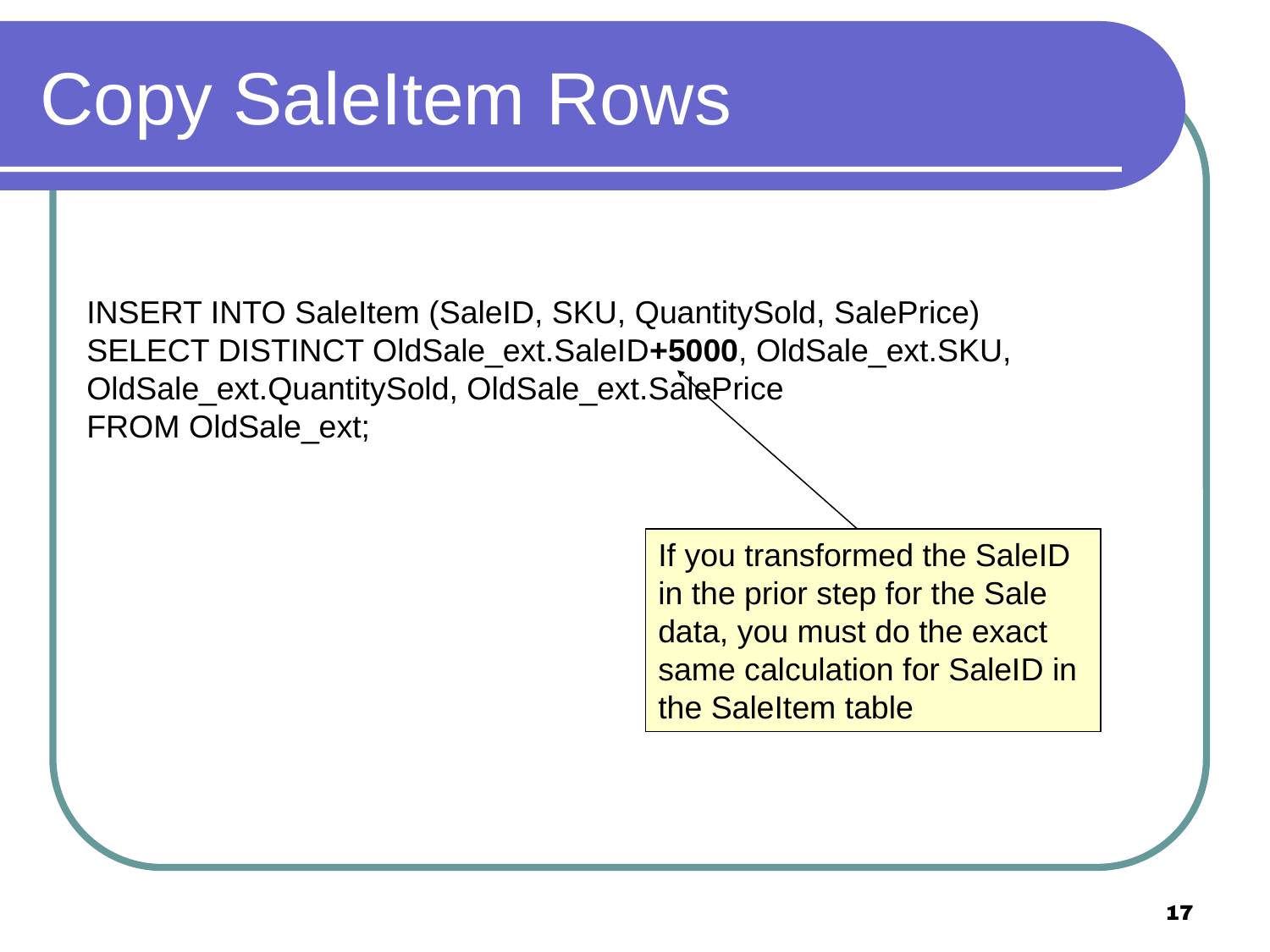

# Copy SaleItem Rows
INSERT INTO SaleItem (SaleID, SKU, QuantitySold, SalePrice)
SELECT DISTINCT OldSale_ext.SaleID+5000, OldSale_ext.SKU, OldSale_ext.QuantitySold, OldSale_ext.SalePrice
FROM OldSale_ext;

If you transformed the SaleID in the prior step for the Sale data, you must do the exact same calculation for SaleID in the SaleItem table
17